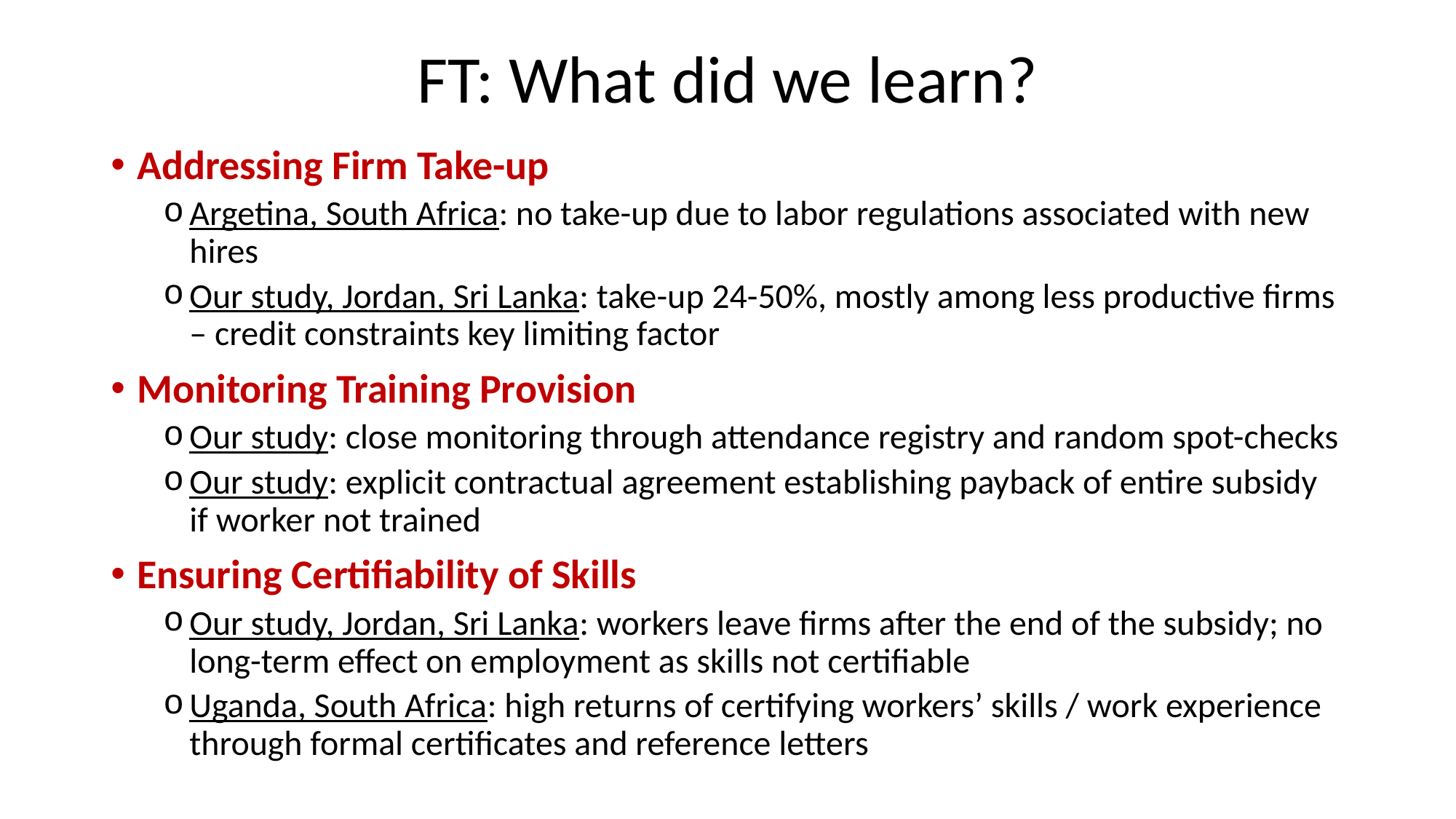

# FT: What did we learn?
Addressing Firm Take-up
Argetina, South Africa: no take-up due to labor regulations associated with new hires
Our study, Jordan, Sri Lanka: take-up 24-50%, mostly among less productive firms – credit constraints key limiting factor
Monitoring Training Provision
Our study: close monitoring through attendance registry and random spot-checks
Our study: explicit contractual agreement establishing payback of entire subsidy if worker not trained
Ensuring Certifiability of Skills
Our study, Jordan, Sri Lanka: workers leave firms after the end of the subsidy; no long-term effect on employment as skills not certifiable
Uganda, South Africa: high returns of certifying workers’ skills / work experience through formal certificates and reference letters